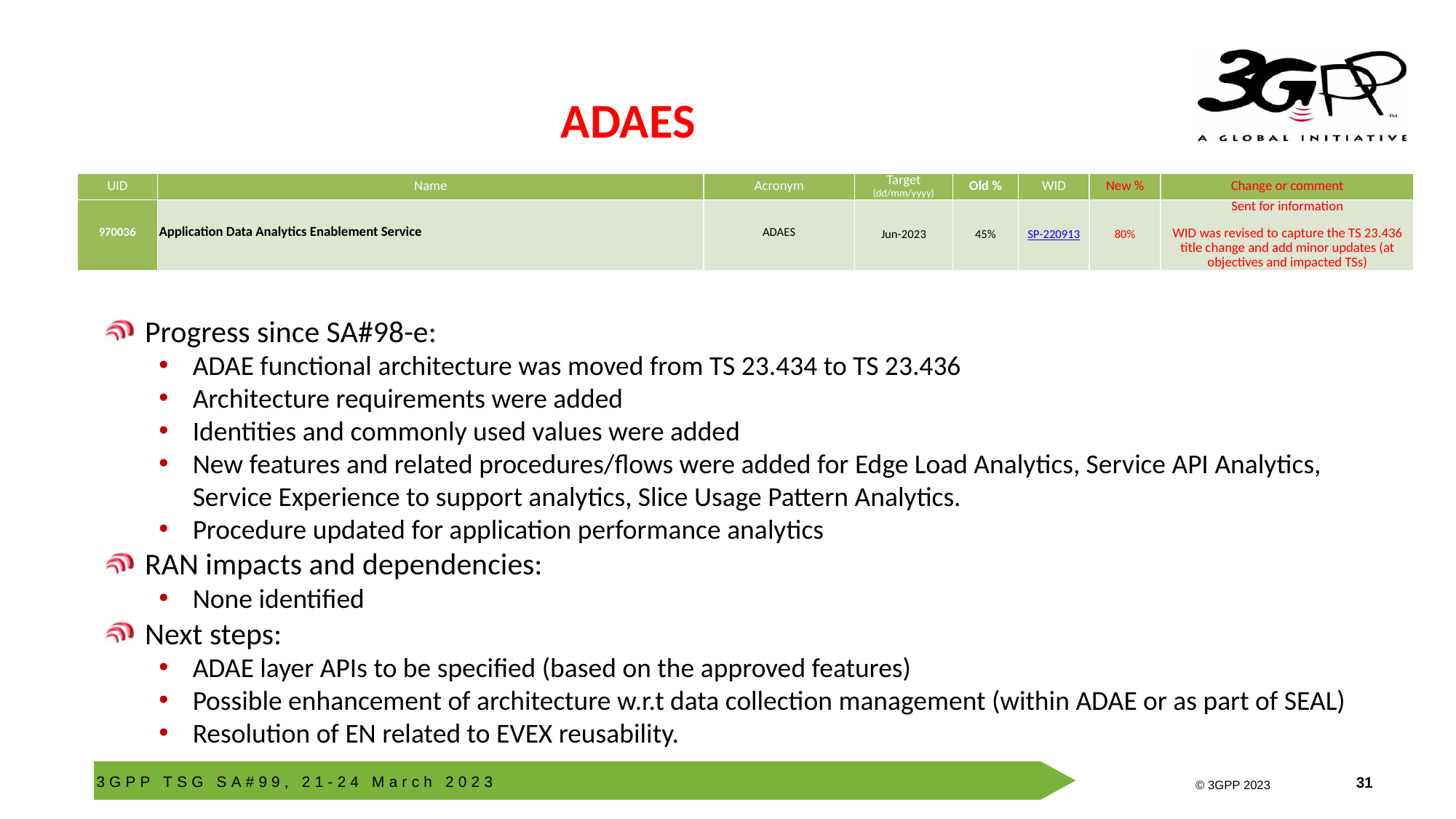

# ADAES
| UID | Name | Acronym | Target (dd/mm/yyyy) | Old % | WID | New % | Change or comment |
| --- | --- | --- | --- | --- | --- | --- | --- |
| 970036 | Application Data Analytics Enablement Service | ADAES | Jun-2023 | 45% | SP-220913 | 80% | Sent for information WID was revised to capture the TS 23.436 title change and add minor updates (at objectives and impacted TSs) |
Progress since SA#98-e:
ADAE functional architecture was moved from TS 23.434 to TS 23.436
Architecture requirements were added
Identities and commonly used values were added
New features and related procedures/flows were added for Edge Load Analytics, Service API Analytics, Service Experience to support analytics, Slice Usage Pattern Analytics.
Procedure updated for application performance analytics
RAN impacts and dependencies:
None identified
Next steps:
ADAE layer APIs to be specified (based on the approved features)
Possible enhancement of architecture w.r.t data collection management (within ADAE or as part of SEAL)
Resolution of EN related to EVEX reusability.